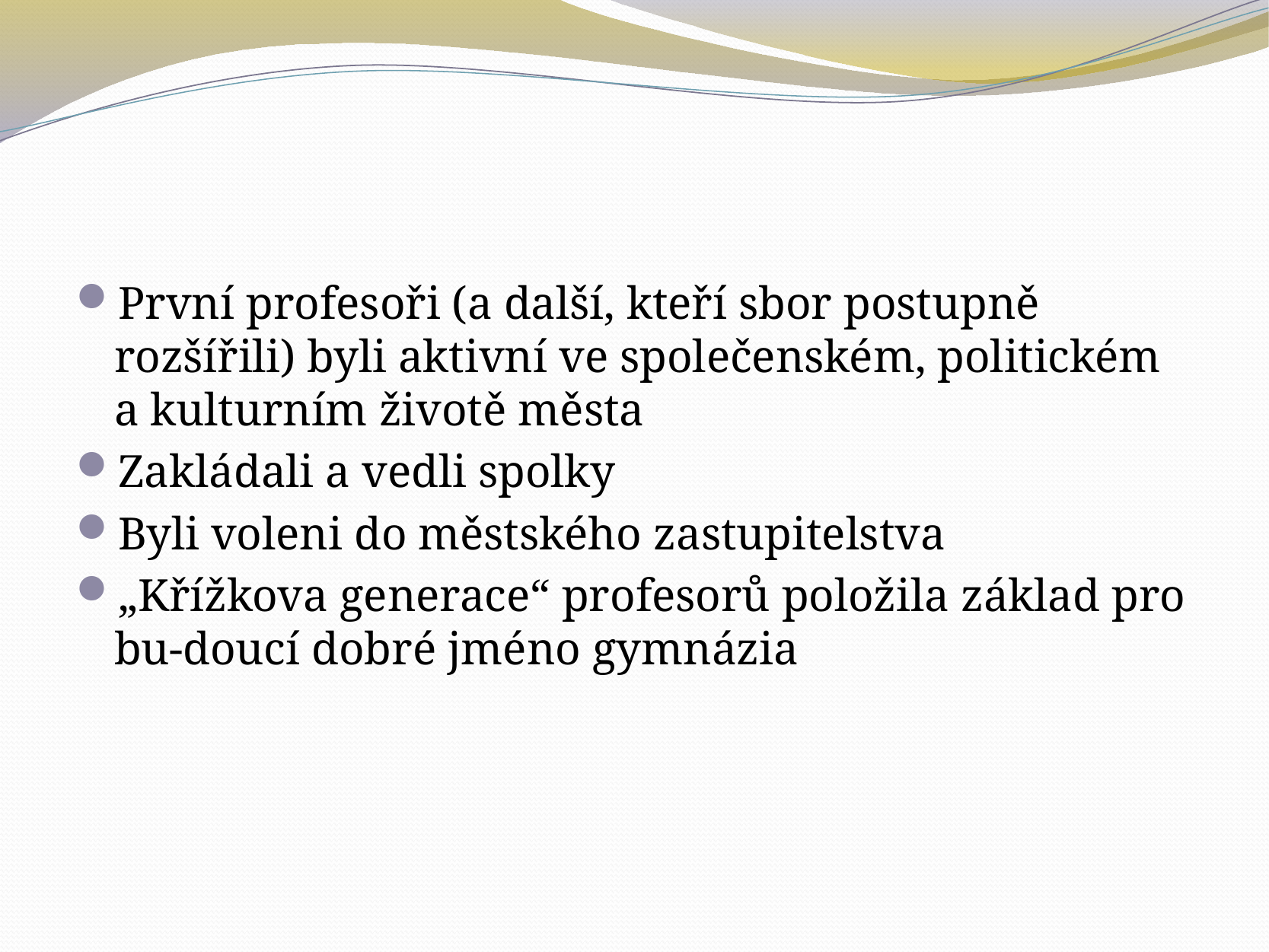

#
První profesoři (a další, kteří sbor postupně rozšířili) byli aktivní ve společenském, politickém a kulturním životě města
Zakládali a vedli spolky
Byli voleni do městského zastupitelstva
„Křížkova generace“ profesorů položila základ pro bu-doucí dobré jméno gymnázia